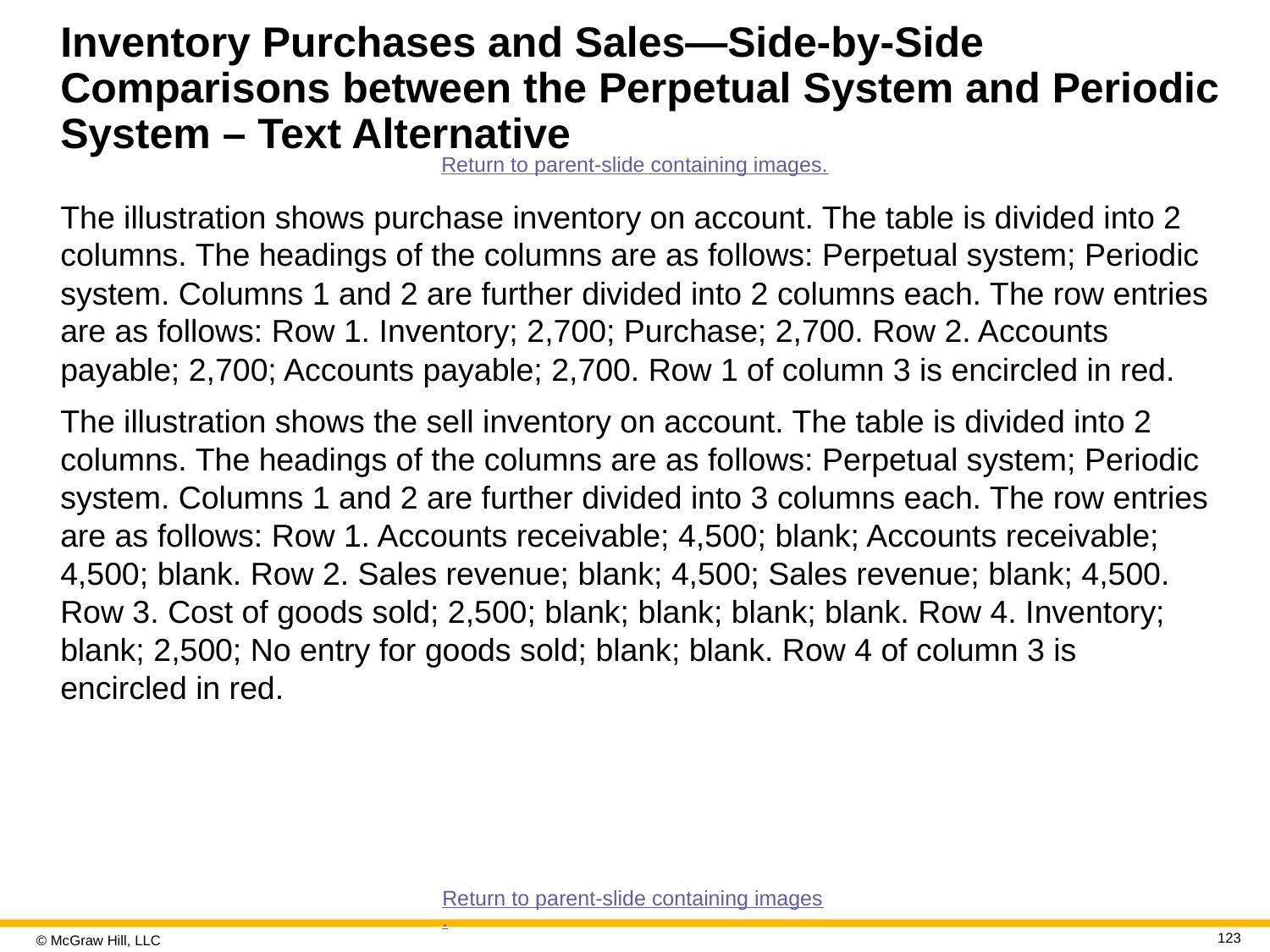

# Inventory Purchases and Sales—Side-by-Side Comparisons between the Perpetual System and Periodic System – Text Alternative
Return to parent-slide containing images.
The illustration shows purchase inventory on account. The table is divided into 2 columns. The headings of the columns are as follows: Perpetual system; Periodic system. Columns 1 and 2 are further divided into 2 columns each. The row entries are as follows: Row 1. Inventory; 2,700; Purchase; 2,700. Row 2. Accounts payable; 2,700; Accounts payable; 2,700. Row 1 of column 3 is encircled in red.
The illustration shows the sell inventory on account. The table is divided into 2 columns. The headings of the columns are as follows: Perpetual system; Periodic system. Columns 1 and 2 are further divided into 3 columns each. The row entries are as follows: Row 1. Accounts receivable; 4,500; blank; Accounts receivable; 4,500; blank. Row 2. Sales revenue; blank; 4,500; Sales revenue; blank; 4,500. Row 3. Cost of goods sold; 2,500; blank; blank; blank; blank. Row 4. Inventory; blank; 2,500; No entry for goods sold; blank; blank. Row 4 of column 3 is encircled in red.
Return to parent-slide containing images.
123